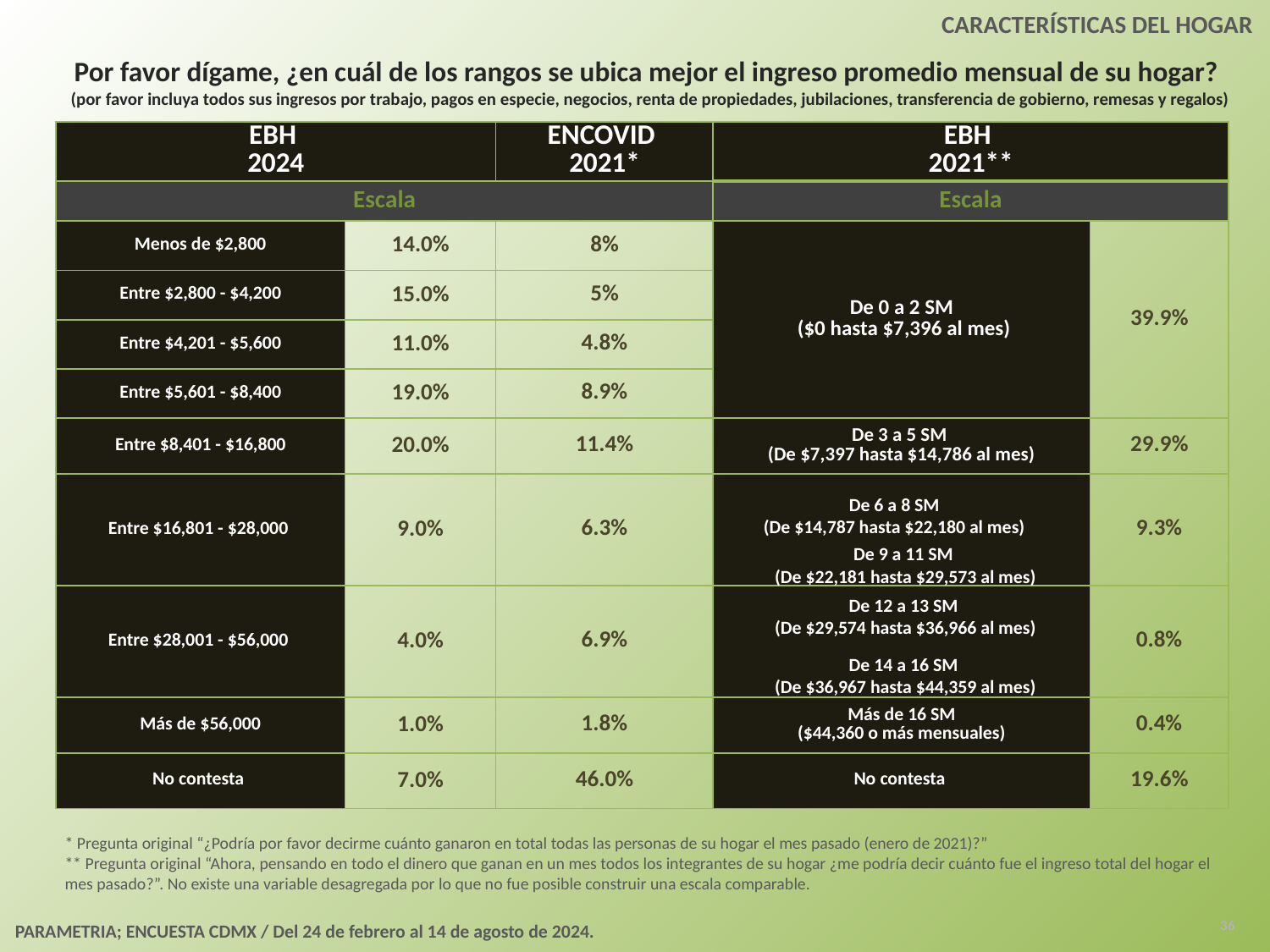

CARACTERÍSTICAS DEL HOGAR
Por favor dígame, ¿en cuál de los rangos se ubica mejor el ingreso promedio mensual de su hogar?
(por favor incluya todos sus ingresos por trabajo, pagos en especie, negocios, renta de propiedades, jubilaciones, transferencia de gobierno, remesas y regalos)
| EBH 2024 |  | ENCOVID 2021\* | EBH 2021\*\* |  |
| --- | --- | --- | --- | --- |
| Escala |  |  | Escala |  |
| Menos de $2,800 | 14.0% | 8% | De 0 a 2 SM ($0 hasta $7,396 al mes) | 39.9% |
| Entre $2,800 - $4,200 | 15.0% | 5% |  |  |
| Entre $4,201 - $5,600 | 11.0% | 4.8% |  |  |
| Entre $5,601 - $8,400 | 19.0% | 8.9% |  |  |
| Entre $8,401 - $16,800 | 20.0% | 11.4% | De 3 a 5 SM (De $7,397 hasta $14,786 al mes) | 29.9% |
| Entre $16,801 - $28,000 | 9.0% | 6.3% |  | 9.3% |
| Entre $28,001 - $56,000 | 4.0% | 6.9% |  | 0.8% |
| Más de $56,000 | 1.0% | 1.8% | Más de 16 SM ($44,360 o más mensuales) | 0.4% |
| No contesta | 7.0% | 46.0% | No contesta | 19.6% |
De 6 a 8 SM
 (De $14,787 hasta $22,180 al mes)
De 9 a 11 SM
(De $22,181 hasta $29,573 al mes)
De 12 a 13 SM
(De $29,574 hasta $36,966 al mes)
De 14 a 16 SM
(De $36,967 hasta $44,359 al mes)
* Pregunta original “¿Podría por favor decirme cuánto ganaron en total todas las personas de su hogar el mes pasado (enero de 2021)?”
** Pregunta original “Ahora, pensando en todo el dinero que ganan en un mes todos los integrantes de su hogar ¿me podría decir cuánto fue el ingreso total del hogar el mes pasado?”. No existe una variable desagregada por lo que no fue posible construir una escala comparable.
36
PARAMETRIA; ENCUESTA CDMX / Del 24 de febrero al 14 de agosto de 2024.